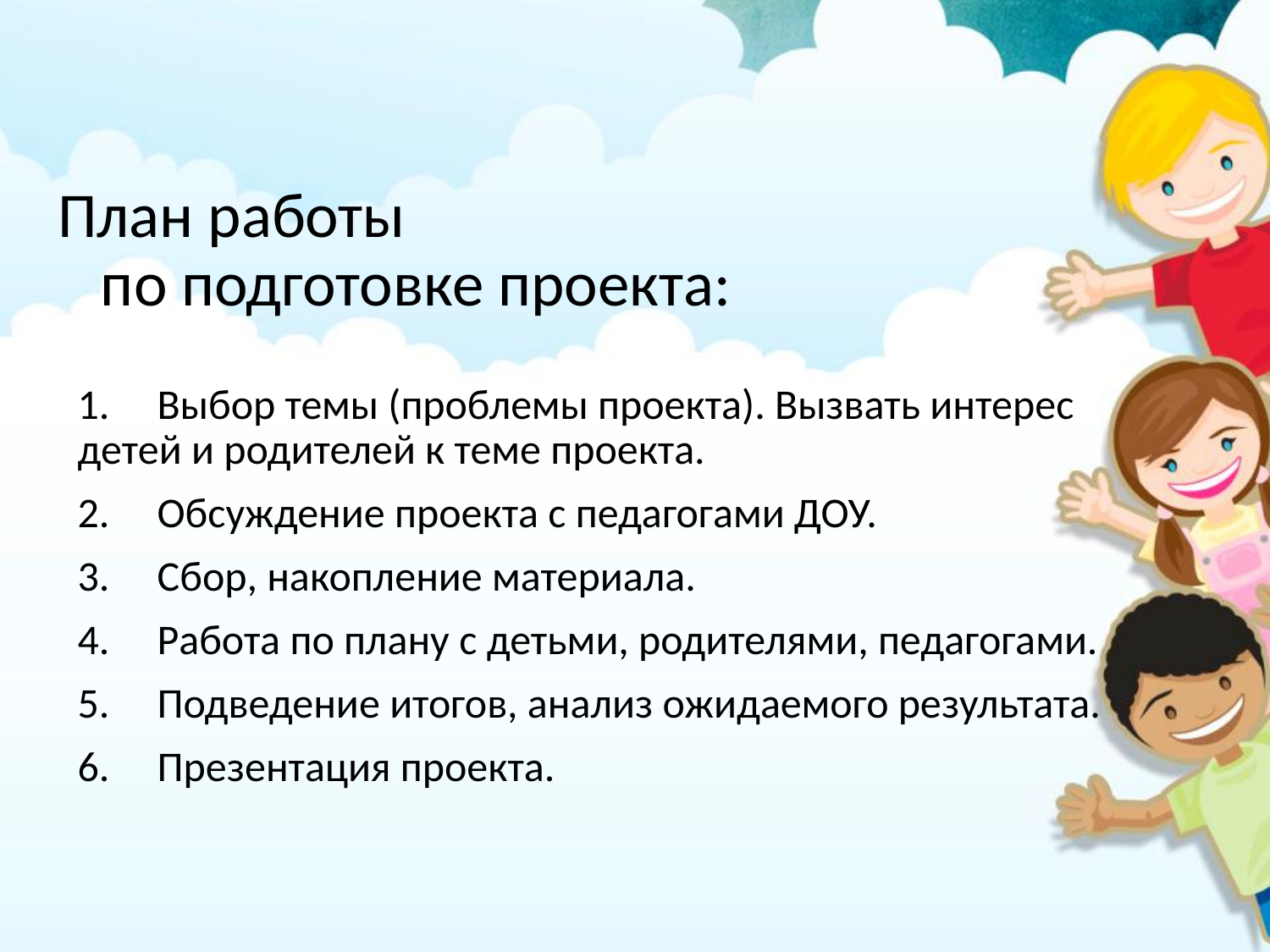

# План работы по подготовке проекта:
1.     Выбор темы (проблемы проекта). Вызвать интерес детей и родителей к теме проекта.
2.     Обсуждение проекта с педагогами ДОУ.
3.     Сбор, накопление материала.
4.     Работа по плану с детьми, родителями, педагогами.
5.     Подведение итогов, анализ ожидаемого результата.
6.     Презентация проекта.